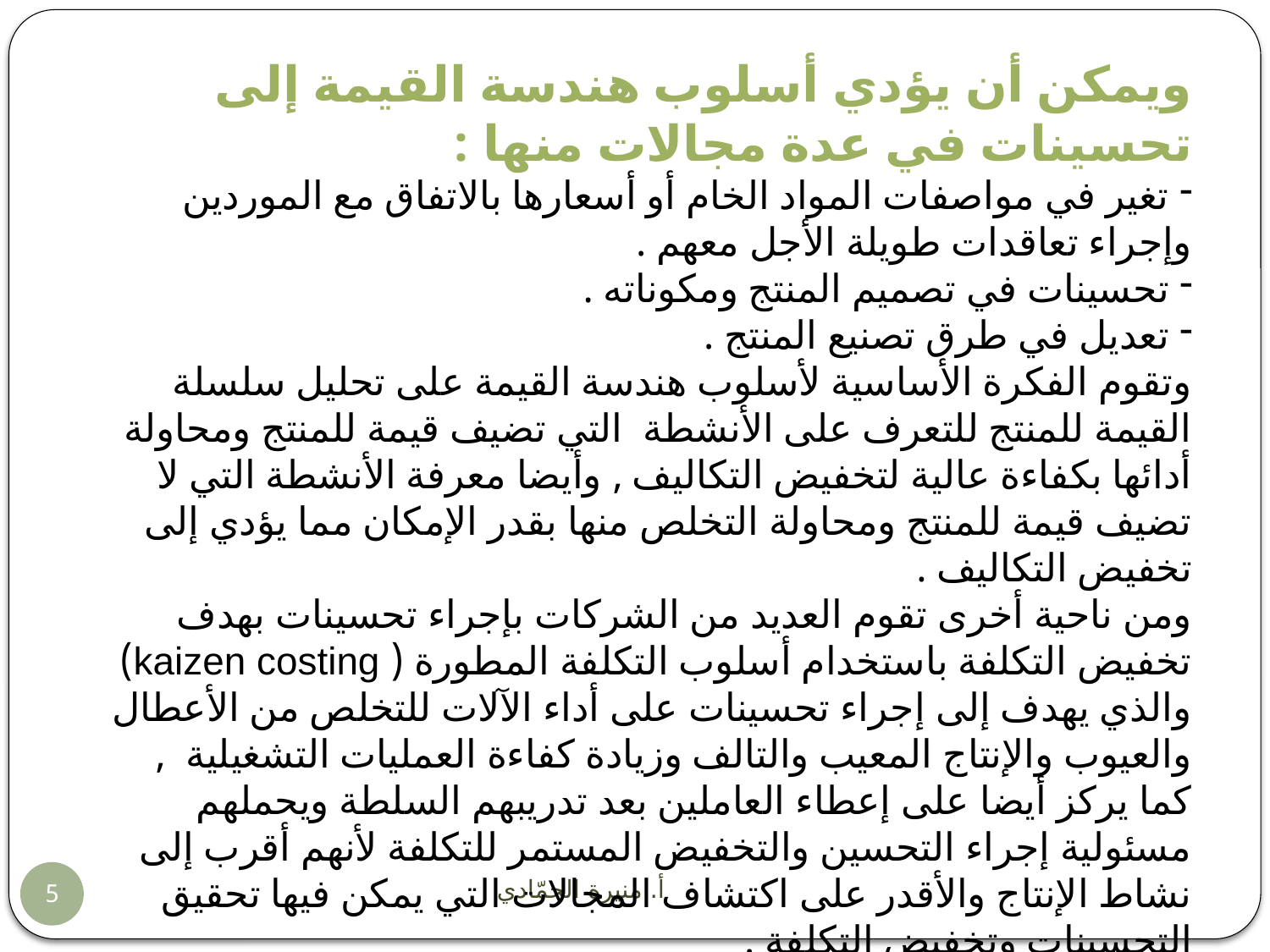

ويمكن أن يؤدي أسلوب هندسة القيمة إلى تحسينات في عدة مجالات منها :
 تغير في مواصفات المواد الخام أو أسعارها بالاتفاق مع الموردين وإجراء تعاقدات طويلة الأجل معهم .
 تحسينات في تصميم المنتج ومكوناته .
 تعديل في طرق تصنيع المنتج .
وتقوم الفكرة الأساسية لأسلوب هندسة القيمة على تحليل سلسلة القيمة للمنتج للتعرف على الأنشطة  التي تضيف قيمة للمنتج ومحاولة أدائها بكفاءة عالية لتخفيض التكاليف , وأيضا معرفة الأنشطة التي لا تضيف قيمة للمنتج ومحاولة التخلص منها بقدر الإمكان مما يؤدي إلى تخفيض التكاليف .
ومن ناحية أخرى تقوم العديد من الشركات بإجراء تحسينات بهدف تخفيض التكلفة باستخدام أسلوب التكلفة المطورة ( kaizen costing) والذي يهدف إلى إجراء تحسينات على أداء الآلات للتخلص من الأعطال والعيوب والإنتاج المعيب والتالف وزيادة كفاءة العمليات التشغيلية  , كما يركز أيضا على إعطاء العاملين بعد تدريبهم السلطة ويحملهم مسئولية إجراء التحسين والتخفيض المستمر للتكلفة لأنهم أقرب إلى نشاط الإنتاج والأقدر على اكتشاف المجالات التي يمكن فيها تحقيق التحسينات وتخفيض التكلفة .
أ. منيرة الحمّادي
5